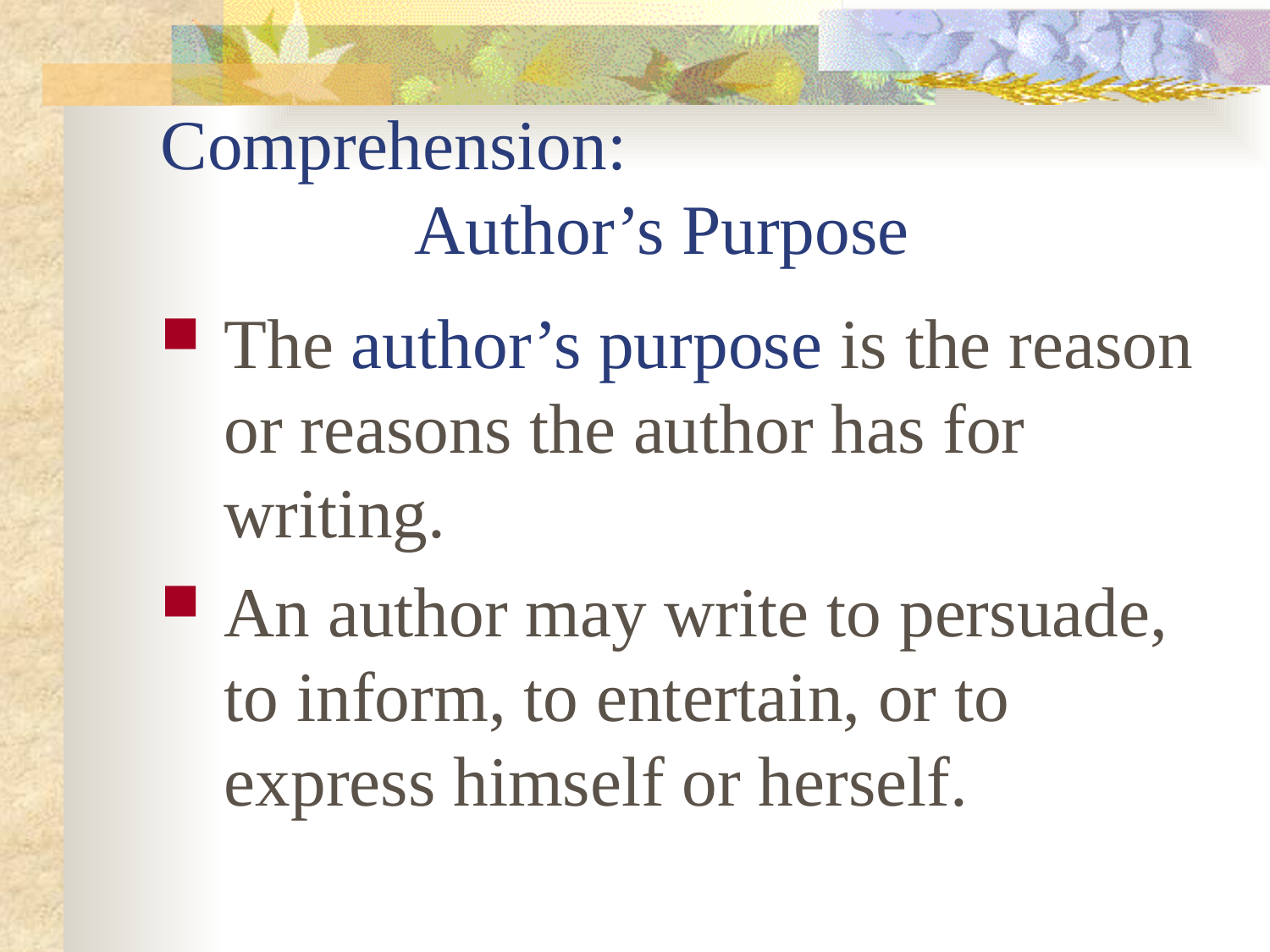

# Comprehension: Author’s Purpose
The author’s purpose is the reason or reasons the author has for writing.
An author may write to persuade, to inform, to entertain, or to express himself or herself.